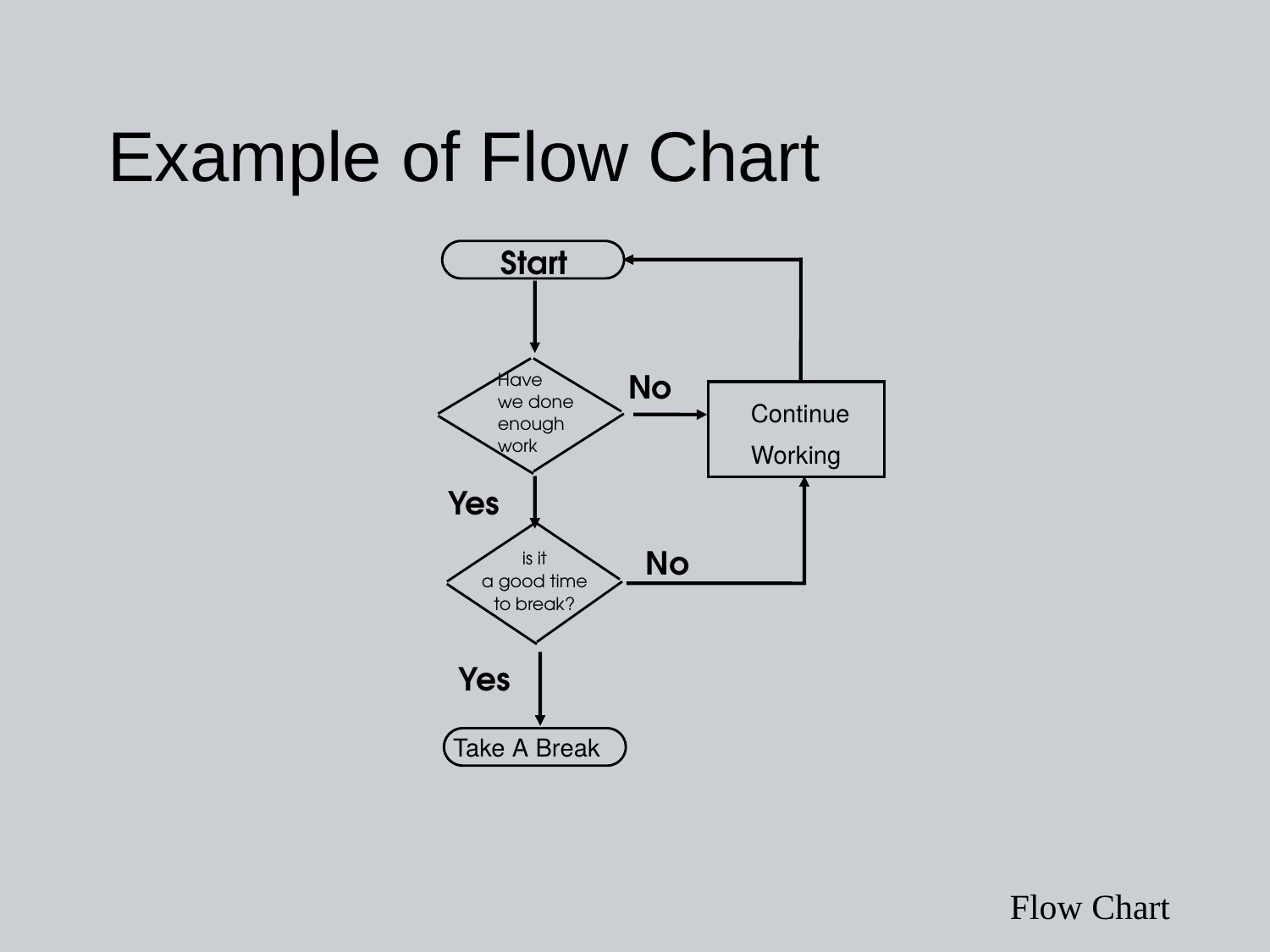

# Example of Flow Chart
Start

Have
we done
enough
work
No

Continue
Working

Yes

is it
a good time
to break?
No

Yes
Take A Break

Flow Chart